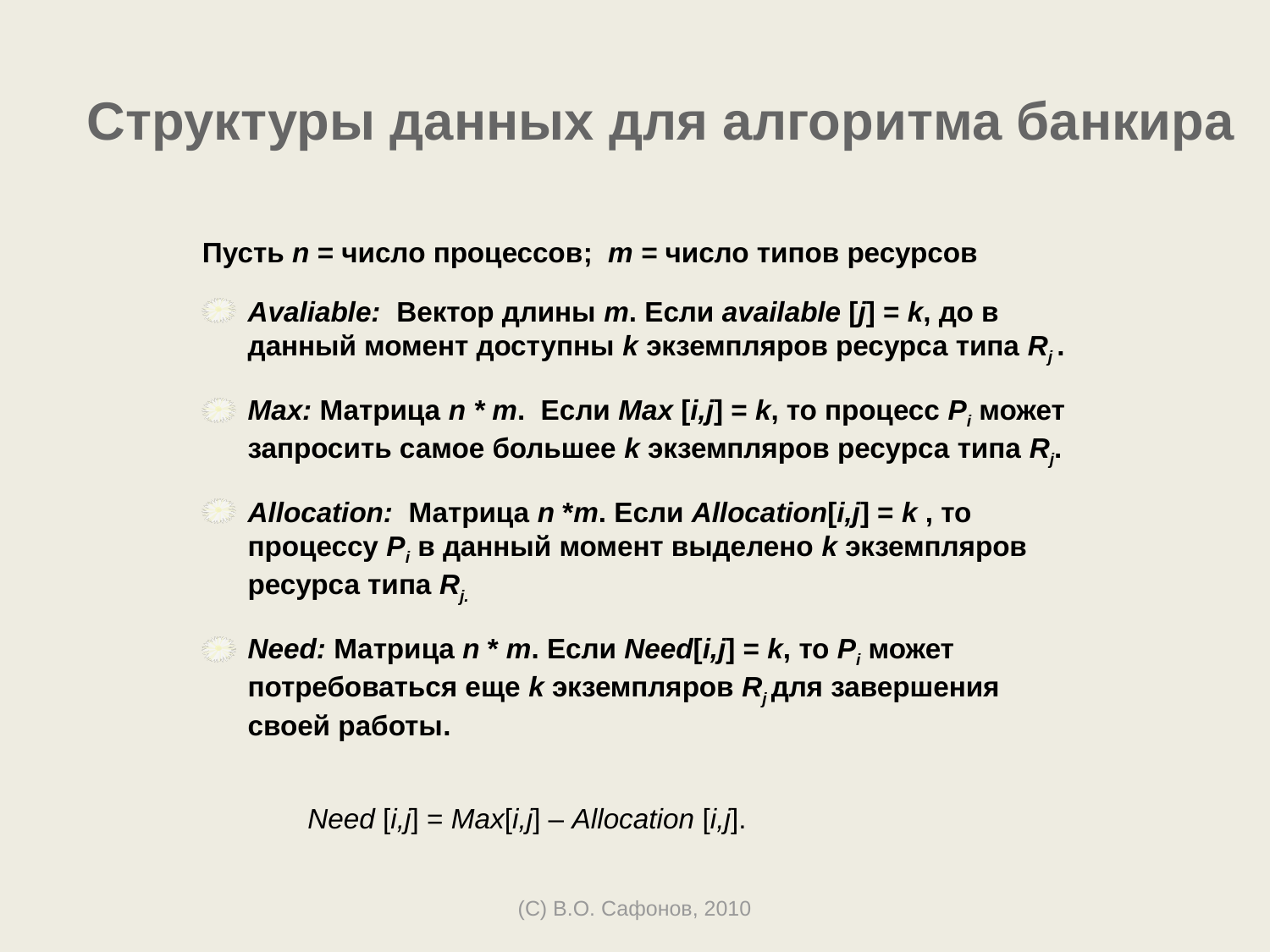

# Структуры данных для алгоритма банкира
Пусть n = число процессов;  m = число типов ресурсов
Avaliable:  Вектор длины m. Если available [j] = k, до в данный момент доступны k экземпляров ресурса типа Rj .
Max: Матрица n * m.  Если Max [i,j] = k, то процесс Pi может запросить самое большее k экземпляров ресурса типа Rj.
Allocation:  Матрица n *m. Если Allocation[i,j] = k , то процессу Pi в данный момент выделено k экземпляров ресурса типа Rj.
Need: Матрица n * m. Если Need[i,j] = k, то Pi может потребоваться еще k экземпляров Rj для завершения своей работы.
Need [i,j] = Max[i,j] – Allocation [i,j].

(C) В.О. Сафонов, 2010